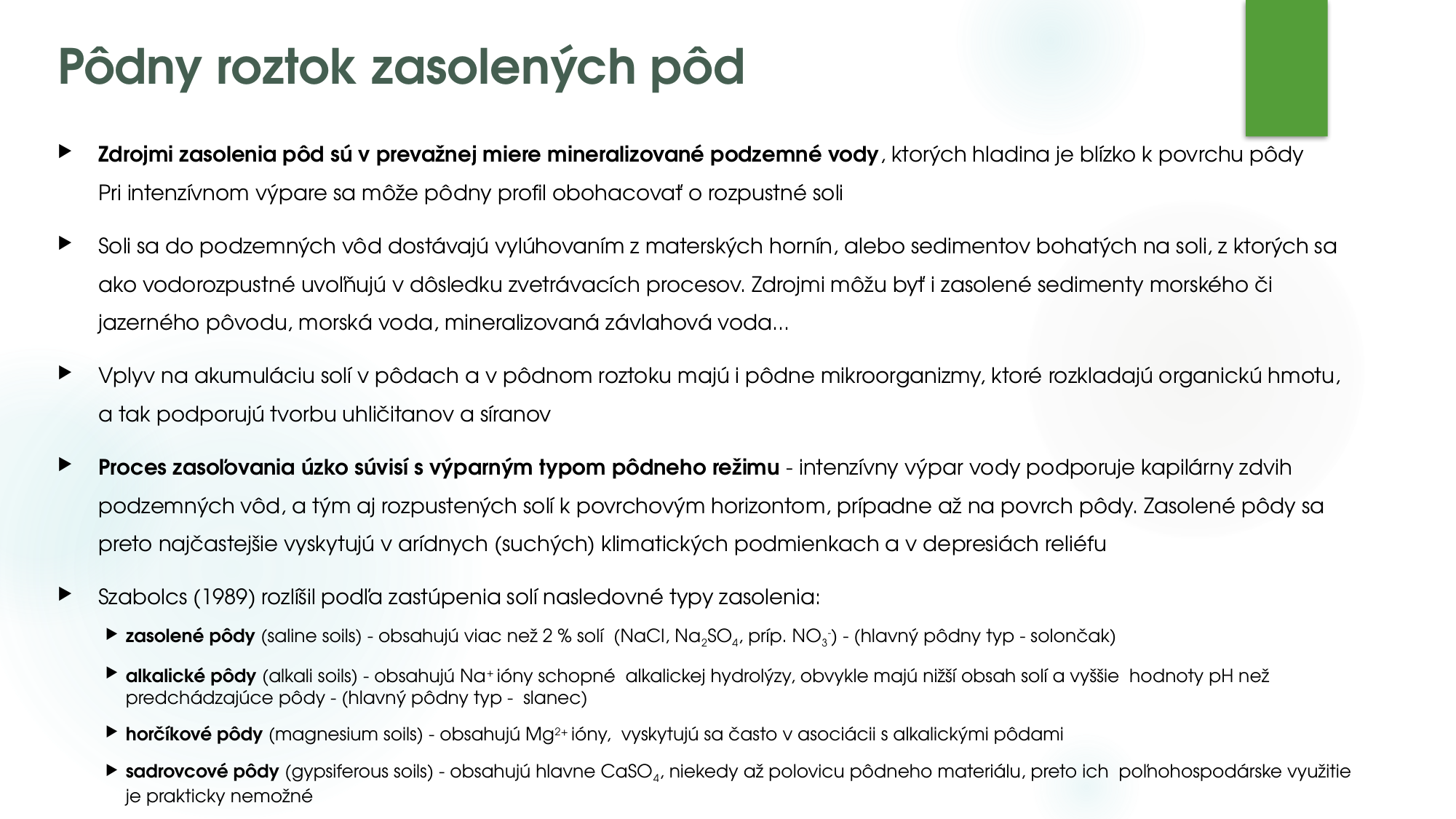

# Pôdny roztok zasolených pôd
Zdrojmi zasolenia pôd sú v prevažnej miere mineralizované podzemné vody, ktorých hladina je blízko k povrchu pôdy
Pri intenzívnom výpare sa môže pôdny profil obohacovať o rozpustné soli
Soli sa do podzemných vôd dostávajú vylúhovaním z materských hornín, alebo sedimentov bohatých na soli, z ktorých sa ako vodorozpustné uvoľňujú v dôsledku zvetrávacích procesov. Zdrojmi môžu byť i zasolené sedimenty morského či jazerného pôvodu, morská voda, mineralizovaná závlahová voda...
Vplyv na akumuláciu solí v pôdach a v pôdnom roztoku majú i pôdne mikroorganizmy, ktoré rozkladajú organickú hmotu, a tak podporujú tvorbu uhličitanov a síranov
Proces zasoľovania úzko súvisí s výparným typom pôdneho režimu - intenzívny výpar vody podporuje kapilárny zdvih podzemných vôd, a tým aj rozpustených solí k povrchovým horizontom, prípadne až na povrch pôdy. Zasolené pôdy sa preto najčastejšie vyskytujú v arídnych (suchých) klimatických podmienkach a v depresiách reliéfu
Szabolcs (1989) rozlíšil podľa zastúpenia solí nasledovné typy zasolenia:
zasolené pôdy (saline soils) - obsahujú viac než 2 % solí  (NaCl, Na2SO4, príp. NO3-) - (hlavný pôdny typ - solončak)
alkalické pôdy (alkali soils) - obsahujú Na+ ióny schopné  alkalickej hydrolýzy, obvykle majú nižší obsah solí a vyššie  hodnoty pH než predchádzajúce pôdy - (hlavný pôdny typ -  slanec)
horčíkové pôdy (magnesium soils) - obsahujú Mg2+ ióny,  vyskytujú sa často v asociácii s alkalickými pôdami
sadrovcové pôdy (gypsiferous soils) - obsahujú hlavne CaSO4, niekedy až polovicu pôdneho materiálu, preto ich  poľnohospodárske využitie je prakticky nemožné